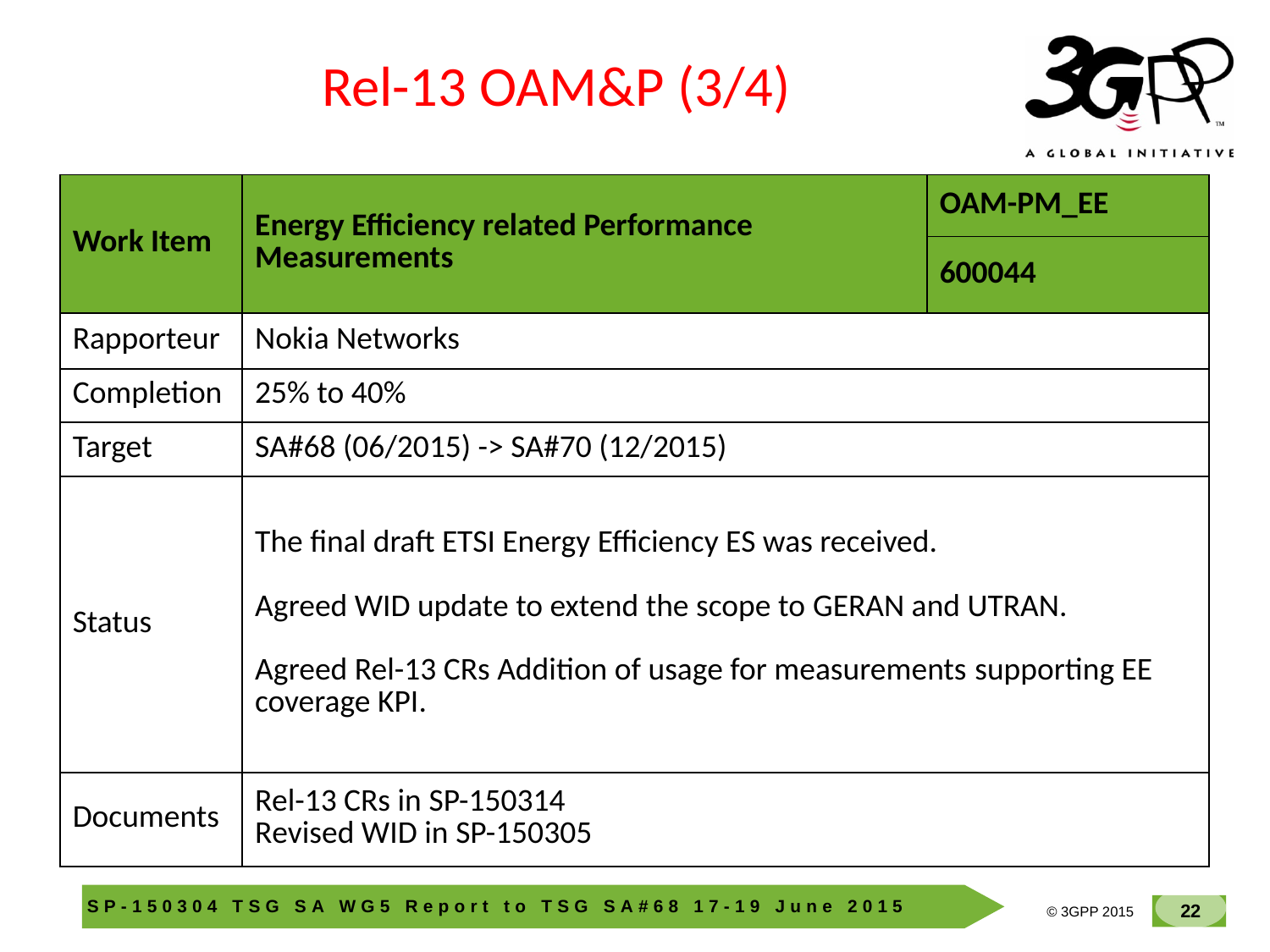

Rel-13 OAM&P (3/4)
| Work Item | Energy Efficiency related Performance Measurements | OAM-PM\_EE |
| --- | --- | --- |
|  |  | 600044 |
| Rapporteur | Nokia Networks |  |
| Completion | 25% to 40% |  |
| Target | SA#68 (06/2015) -> SA#70 (12/2015) |  |
| Status | The final draft ETSI Energy Efficiency ES was received. Agreed WID update to extend the scope to GERAN and UTRAN. Agreed Rel-13 CRs Addition of usage for measurements supporting EE coverage KPI. |  |
| Documents | Rel-13 CRs in SP-150314 Revised WID in SP-150305 |  |